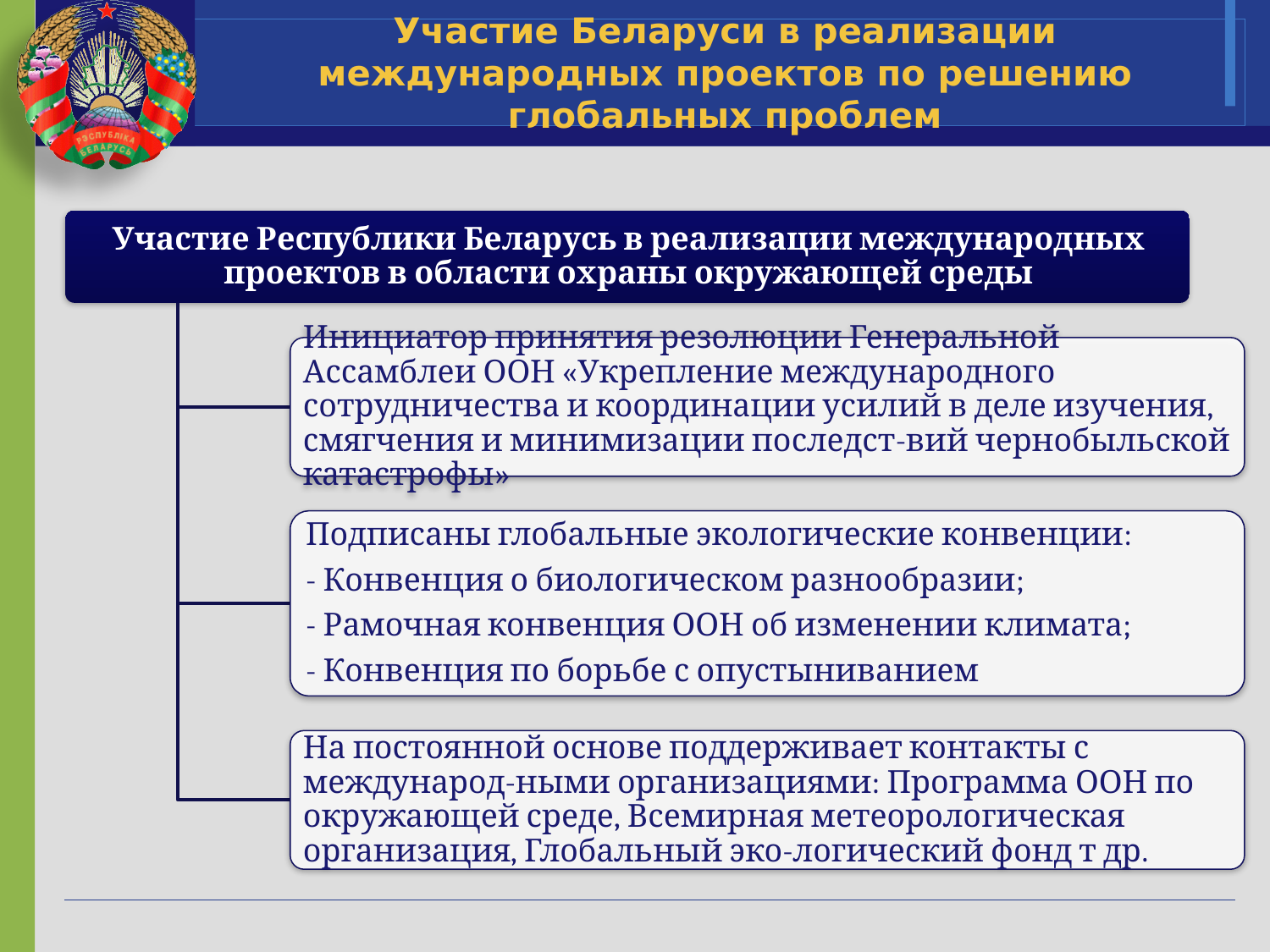

# Участие Беларуси в реализации международных проектов по решению глобальных проблем
Участие Республики Беларусь в реализации международных проектов в области охраны окружающей среды
Инициатор принятия резолюции Генеральной Ассамблеи ООН «Укрепление международного сотрудничества и координации усилий в деле изучения, смягчения и минимизации последст-вий чернобыльской катастрофы»
Подписаны глобальные экологические конвенции:
- Конвенция о биологическом разнообразии;
- Рамочная конвенция ООН об изменении климата;
- Конвенция по борьбе с опустыниванием
На постоянной основе поддерживает контакты с международ-ными организациями: Программа ООН по окружающей среде, Всемирная метеорологическая организация, Глобальный эко-логический фонд т др.